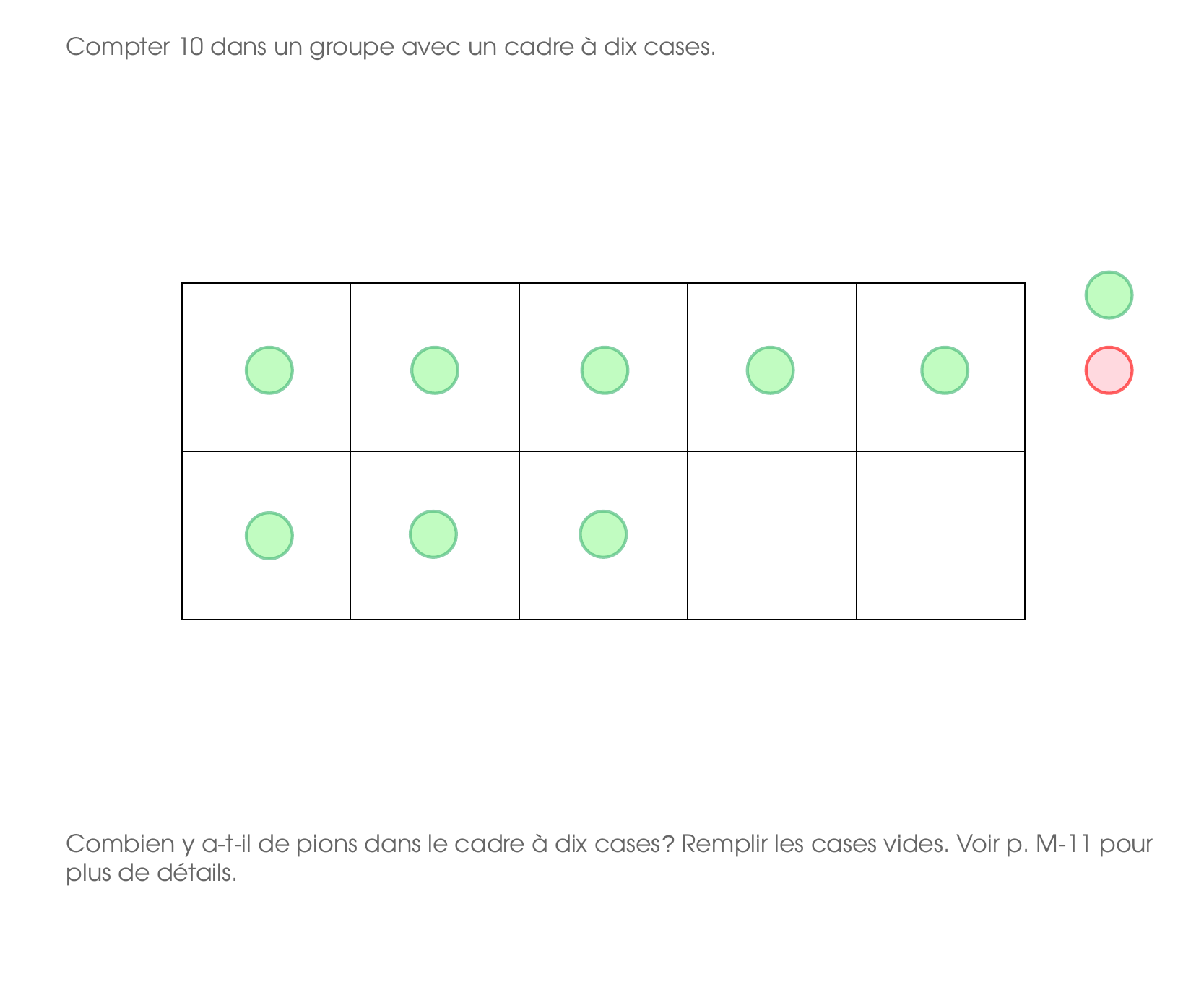

Compter 10 dans un groupe avec un cadre à dix cases.

|  |  |  |  |  |
| --- | --- | --- | --- | --- |
|  |  |  |  |  |

Combien y a-t-il de pions dans le cadre à dix cases? Remplir les cases vides. Voir p. M-11 pour plus de détails.